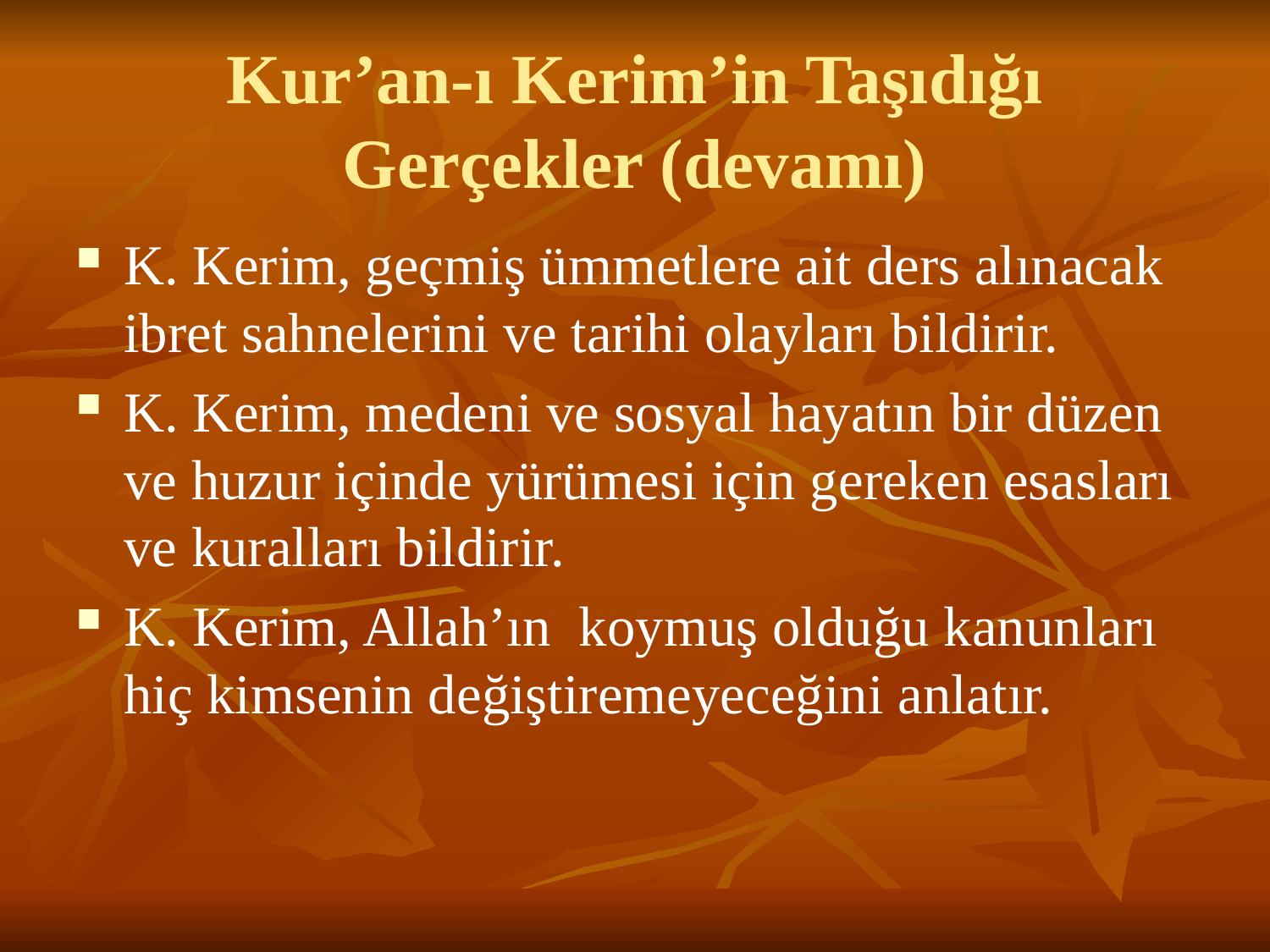

# Kur’an-ı Kerim’in Taşıdığı Gerçekler (devamı)
K. Kerim, geçmiş ümmetlere ait ders alınacak ibret sahnelerini ve tarihi olayları bildirir.
K. Kerim, medeni ve sosyal hayatın bir düzen ve huzur içinde yürümesi için gereken esasları ve kuralları bildirir.
K. Kerim, Allah’ın  koymuş olduğu kanunları hiç kimsenin değiştiremeyeceğini anlatır.